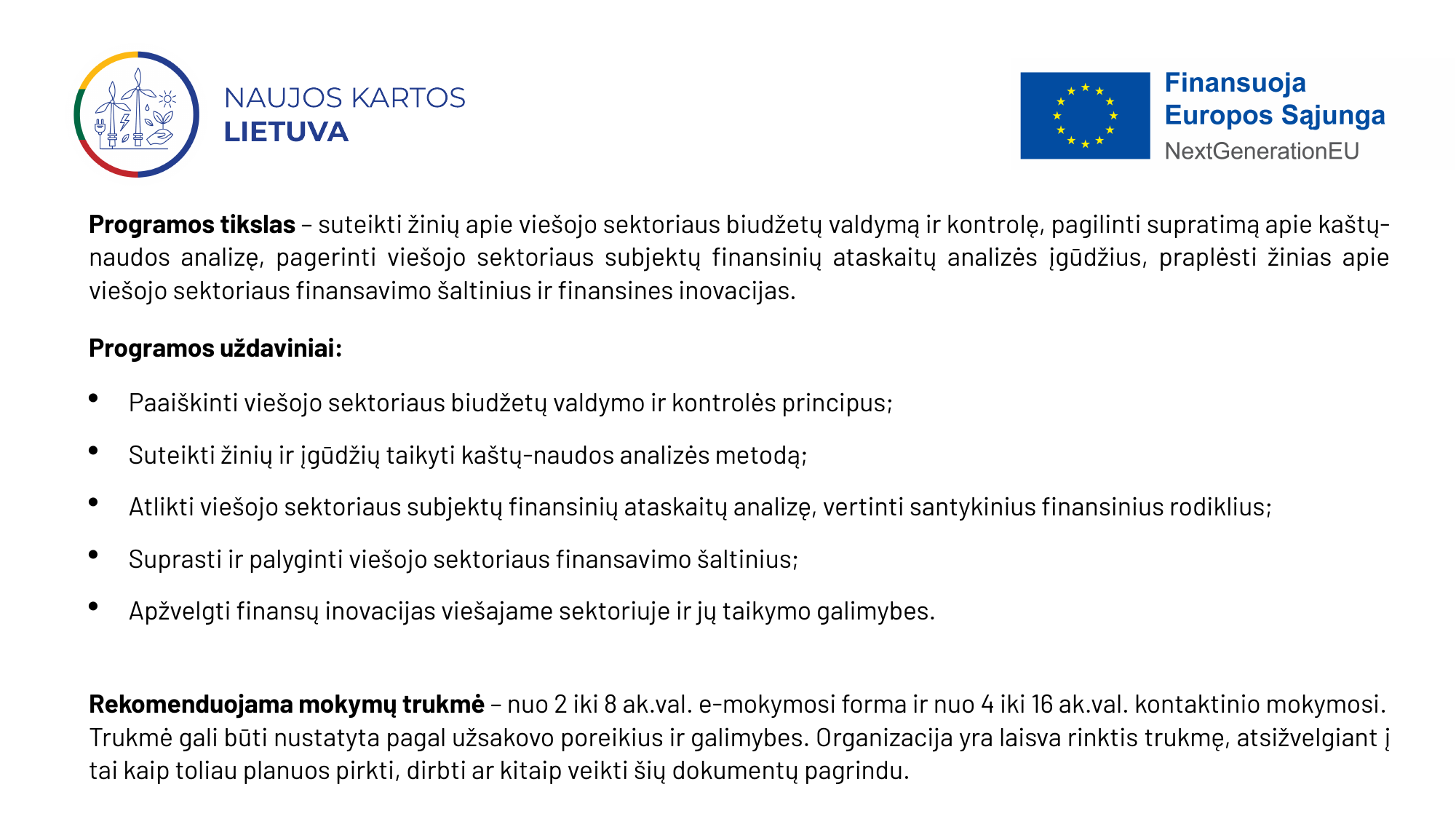

Programos tikslas – suteikti žinių apie viešojo sektoriaus biudžetų valdymą ir kontrolę, pagilinti supratimą apie kaštų-naudos analizę, pagerinti viešojo sektoriaus subjektų finansinių ataskaitų analizės įgūdžius, praplėsti žinias apie viešojo sektoriaus finansavimo šaltinius ir finansines inovacijas.
Programos uždaviniai:
Paaiškinti viešojo sektoriaus biudžetų valdymo ir kontrolės principus;
Suteikti žinių ir įgūdžių taikyti kaštų-naudos analizės metodą;
Atlikti viešojo sektoriaus subjektų finansinių ataskaitų analizę, vertinti santykinius finansinius rodiklius;
Suprasti ir palyginti viešojo sektoriaus finansavimo šaltinius;
Apžvelgti finansų inovacijas viešajame sektoriuje ir jų taikymo galimybes.

Rekomenduojama mokymų trukmė – nuo 2 iki 8 ak.val. e-mokymosi forma ir nuo 4 iki 16 ak.val. kontaktinio mokymosi.
Trukmė gali būti nustatyta pagal užsakovo poreikius ir galimybes. Organizacija yra laisva rinktis trukmę, atsižvelgiant į tai kaip toliau planuos pirkti, dirbti ar kitaip veikti šių dokumentų pagrindu.